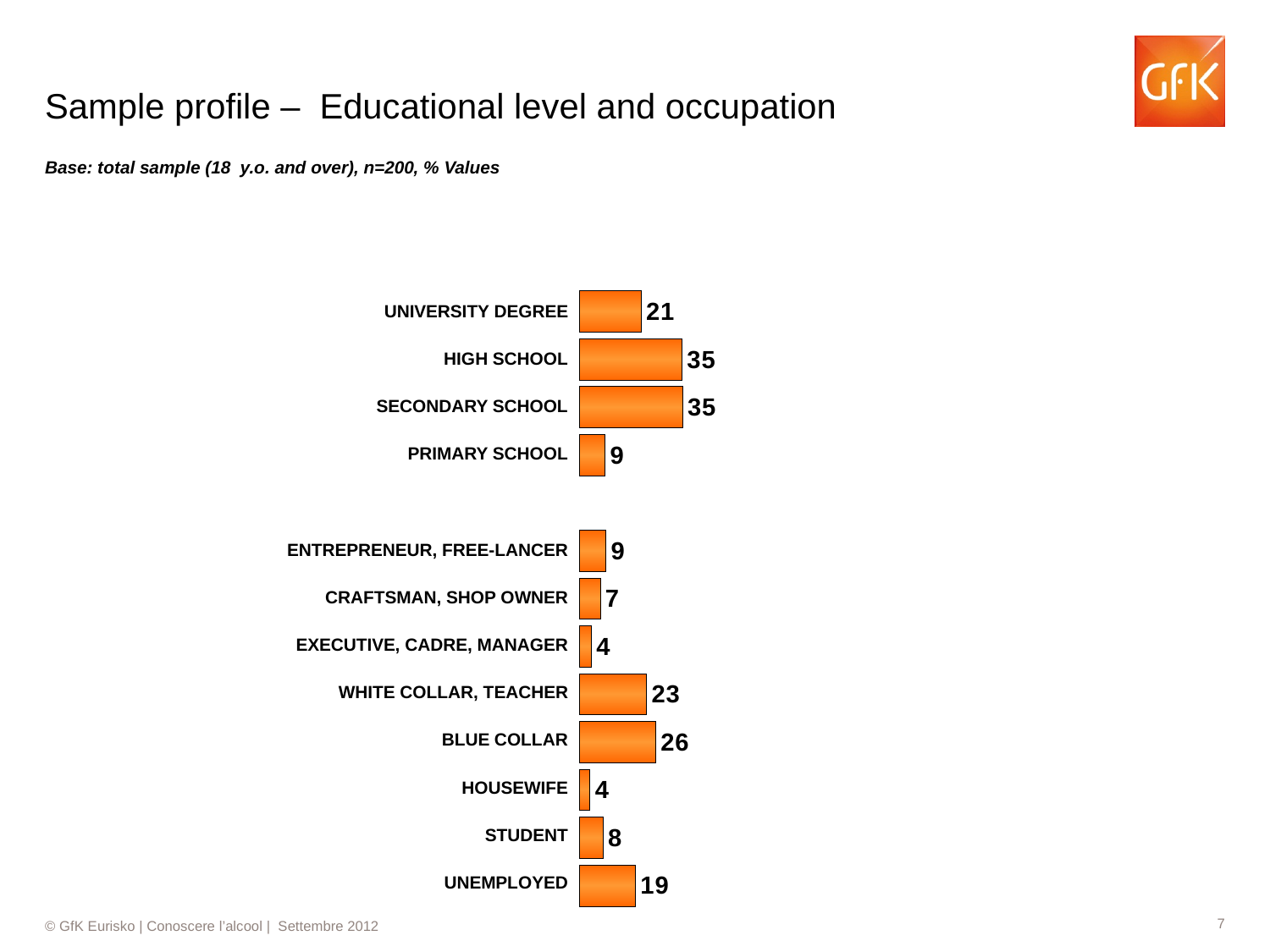

# Sample profile –  Educational level and occupation
Base: total sample (18  y.o. and over), n=200, % Values

### Chart

| Category | Colonna1 |
|---|---|
|  | 20.9 |
|  | 34.800000000000004 |
|  | 35.0 |
|  | 8.700000000000001 |
|  | None |
|  | 9.0 |
|  | 7.1 |
|  | 4.0 |
|  | 22.8 |
|  | 25.9 |
|  | 3.6 |
|  | 8.0 |
|  | 19.0 |
| UNIVERSITY DEGREE |
| --- |
| HIGH SCHOOL |
| SECONDARY SCHOOL |
| PRIMARY SCHOOL |
| ENTREPRENEUR, FREE-LANCER |
| --- |
| CRAFTSMAN, SHOP OWNER |
| EXECUTIVE, CADRE, MANAGER |
| WHITE COLLAR, TEACHER |
| BLUE COLLAR |
| HOUSEWIFE |
| STUDENT |
| UNEMPLOYED |